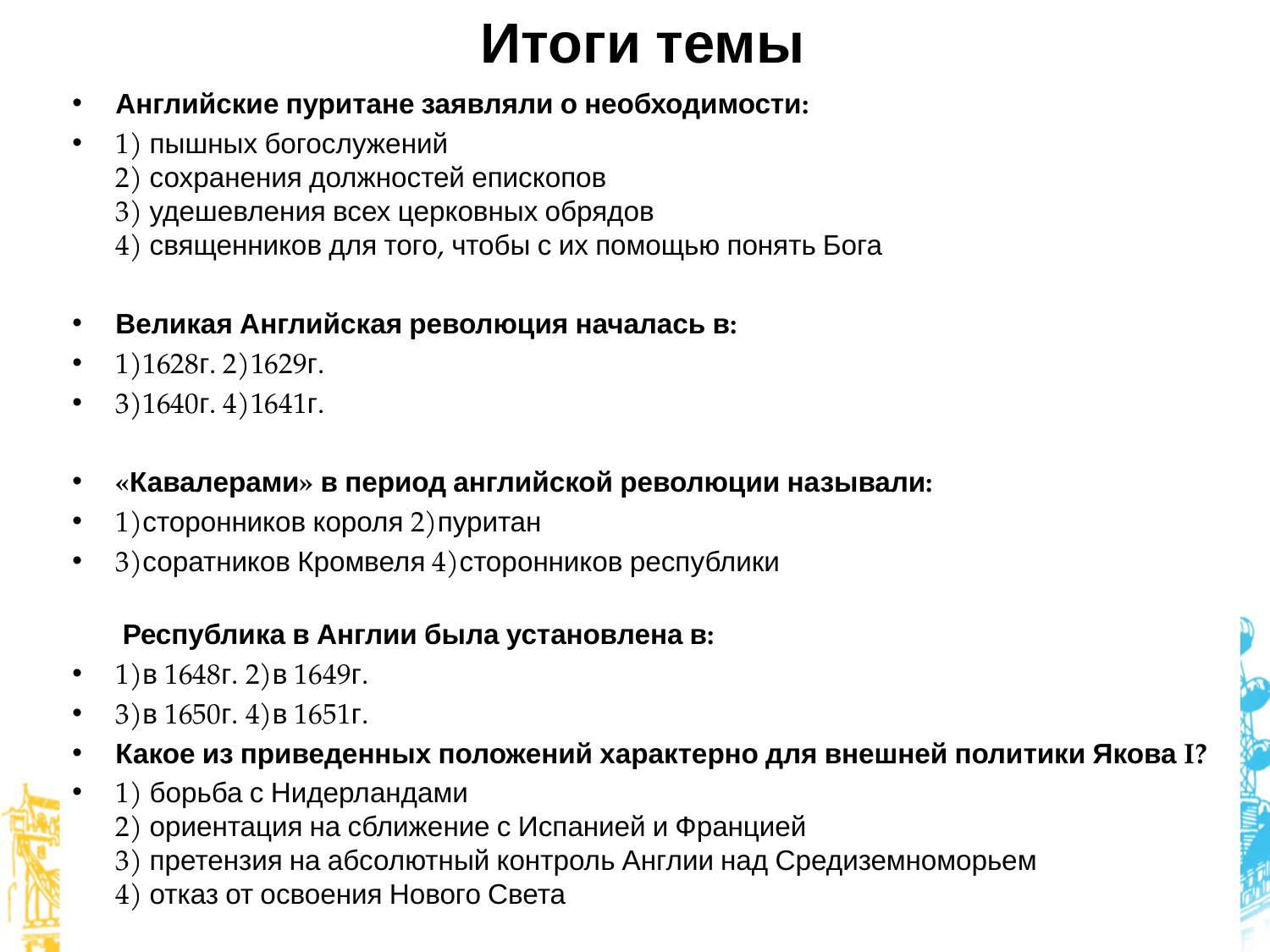

# Итоги темы
Английские пуритане заявляли о необходимости:
1) пышных богослужений
2) сохранения должностей епископов
3) удешевления всех церковных обрядов
4) священников для того, чтобы с их помощью понять Бога

Великая Английская революция началась в:
1)1628г. 2)1629г.
3)1640г. 4)1641г.

«Кавалерами» в период английской революции называли:
1)сторонников короля 2)пуритан
3)соратников Кромвеля 4)сторонников республики
 Республика в Англии была установлена в:
1)в 1648г. 2)в 1649г.
3)в 1650г. 4)в 1651г.
Какое из приведенных положений характерно для внешней политики Якова I?
1) борьба с Нидерландами
2) ориентация на сближение с Испанией и Францией
3) претензия на абсолютный контроль Англии над Среди­земноморьем
4) отказ от освоения Нового Света